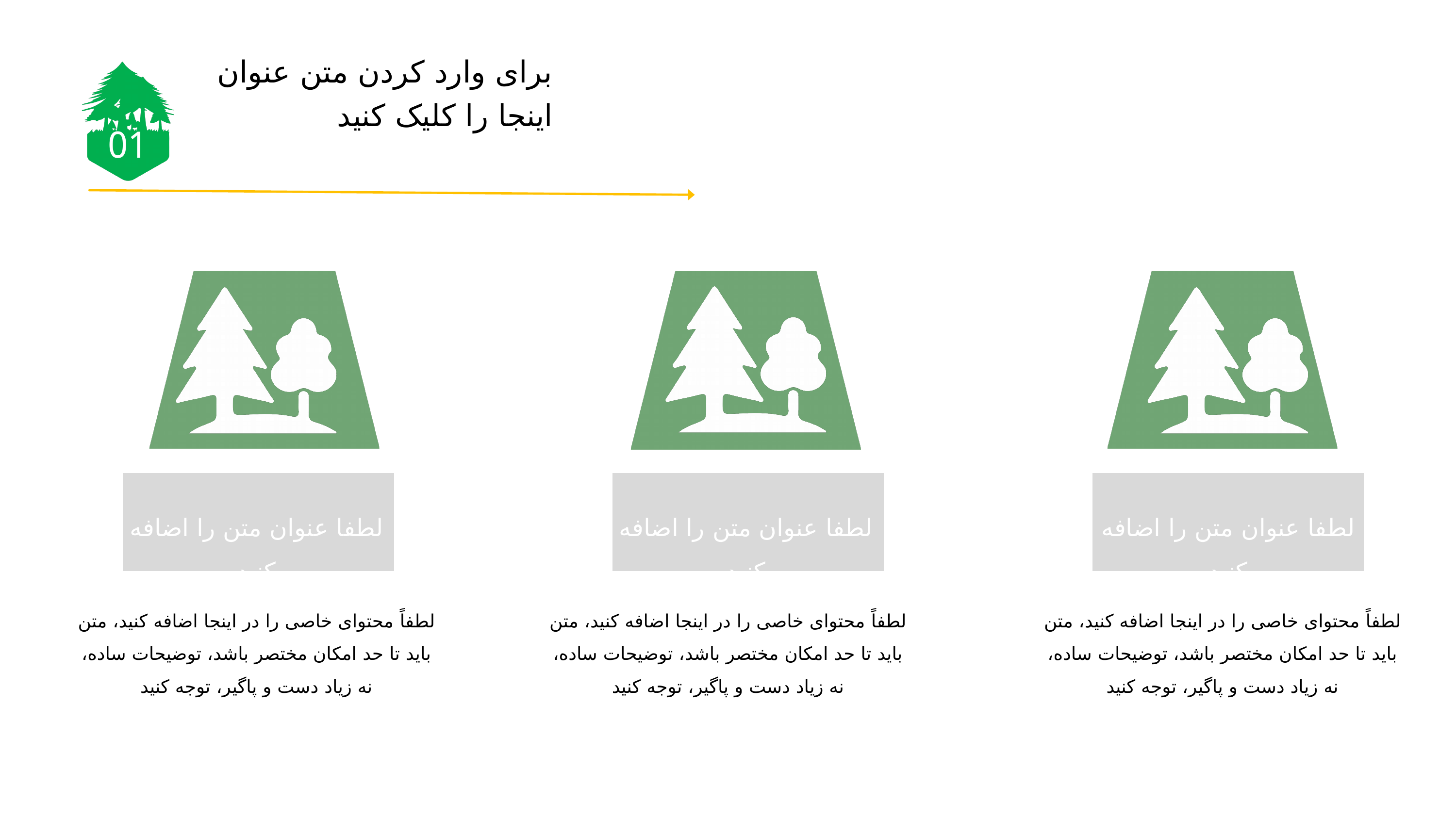

برای وارد کردن متن عنوان اینجا را کلیک کنید

01

لطفا عنوان متن را اضافه کنید

لطفا عنوان متن را اضافه کنید

لطفا عنوان متن را اضافه کنید
لطفاً محتوای خاصی را در اینجا اضافه کنید، متن باید تا حد امکان مختصر باشد، توضیحات ساده، نه زیاد دست و پاگیر، توجه کنید
لطفاً محتوای خاصی را در اینجا اضافه کنید، متن باید تا حد امکان مختصر باشد، توضیحات ساده، نه زیاد دست و پاگیر، توجه کنید
لطفاً محتوای خاصی را در اینجا اضافه کنید، متن باید تا حد امکان مختصر باشد، توضیحات ساده، نه زیاد دست و پاگیر، توجه کنید